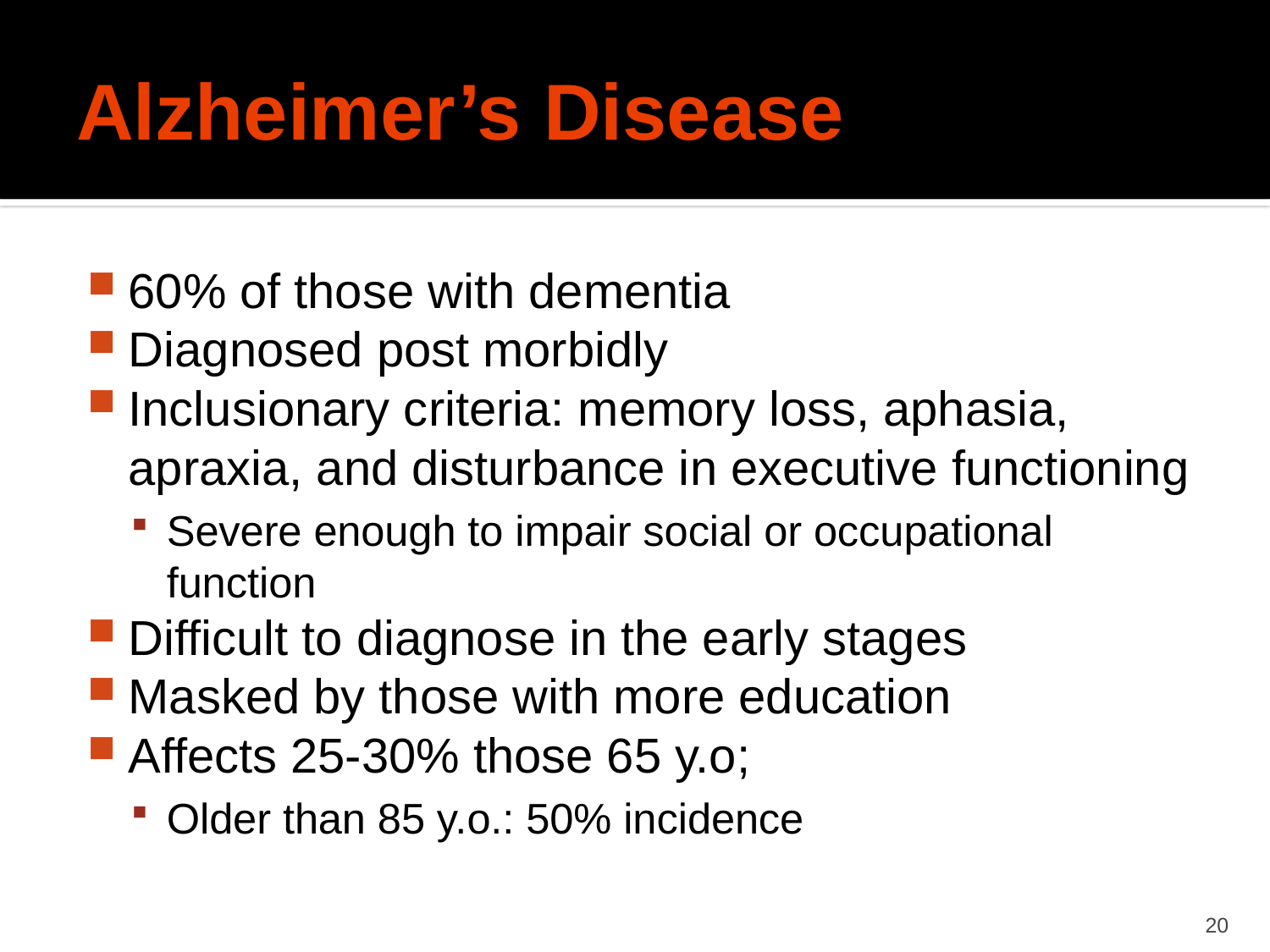

# Alzheimer’s Disease
60% of those with dementia
Diagnosed post morbidly
Inclusionary criteria: memory loss, aphasia, apraxia, and disturbance in executive functioning
Severe enough to impair social or occupational function
Difficult to diagnose in the early stages
Masked by those with more education
Affects 25-30% those 65 y.o;
Older than 85 y.o.: 50% incidence
20